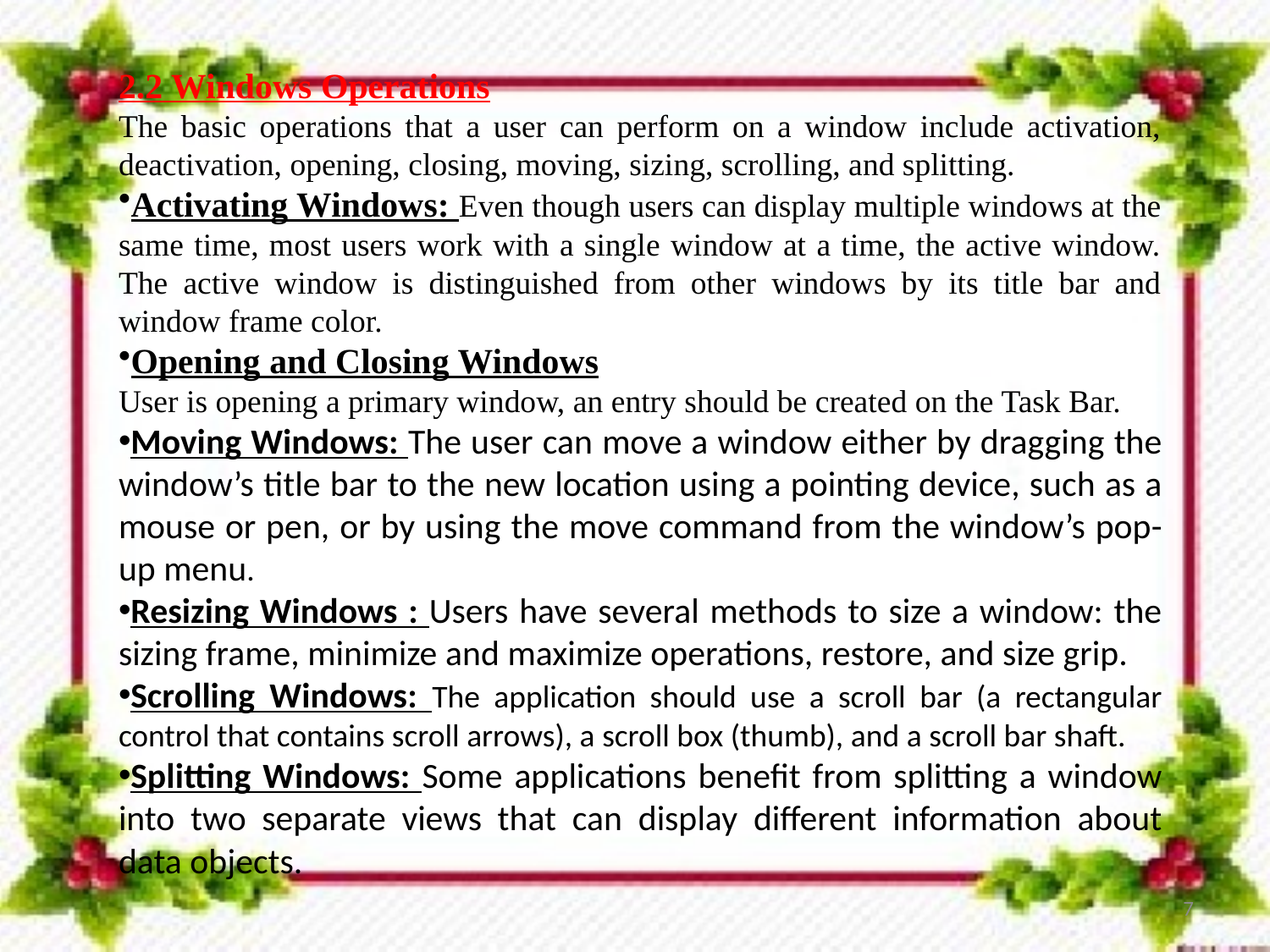

2.2 Windows Operations
The basic operations that a user can perform on a window include activation, deactivation, opening, closing, moving, sizing, scrolling, and splitting.
Activating Windows: Even though users can display multiple windows at the same time, most users work with a single window at a time, the active window. The active window is distinguished from other windows by its title bar and window frame color.
Opening and Closing Windows
User is opening a primary window, an entry should be created on the Task Bar.
Moving Windows: The user can move a window either by dragging the window’s title bar to the new location using a pointing device, such as a mouse or pen, or by using the move command from the window’s pop-up menu.
Resizing Windows : Users have several methods to size a window: the sizing frame, minimize and maximize operations, restore, and size grip.
Scrolling Windows: The application should use a scroll bar (a rectangular control that contains scroll arrows), a scroll box (thumb), and a scroll bar shaft.
Splitting Windows: Some applications benefit from splitting a window into two separate views that can display different information about data objects.
7